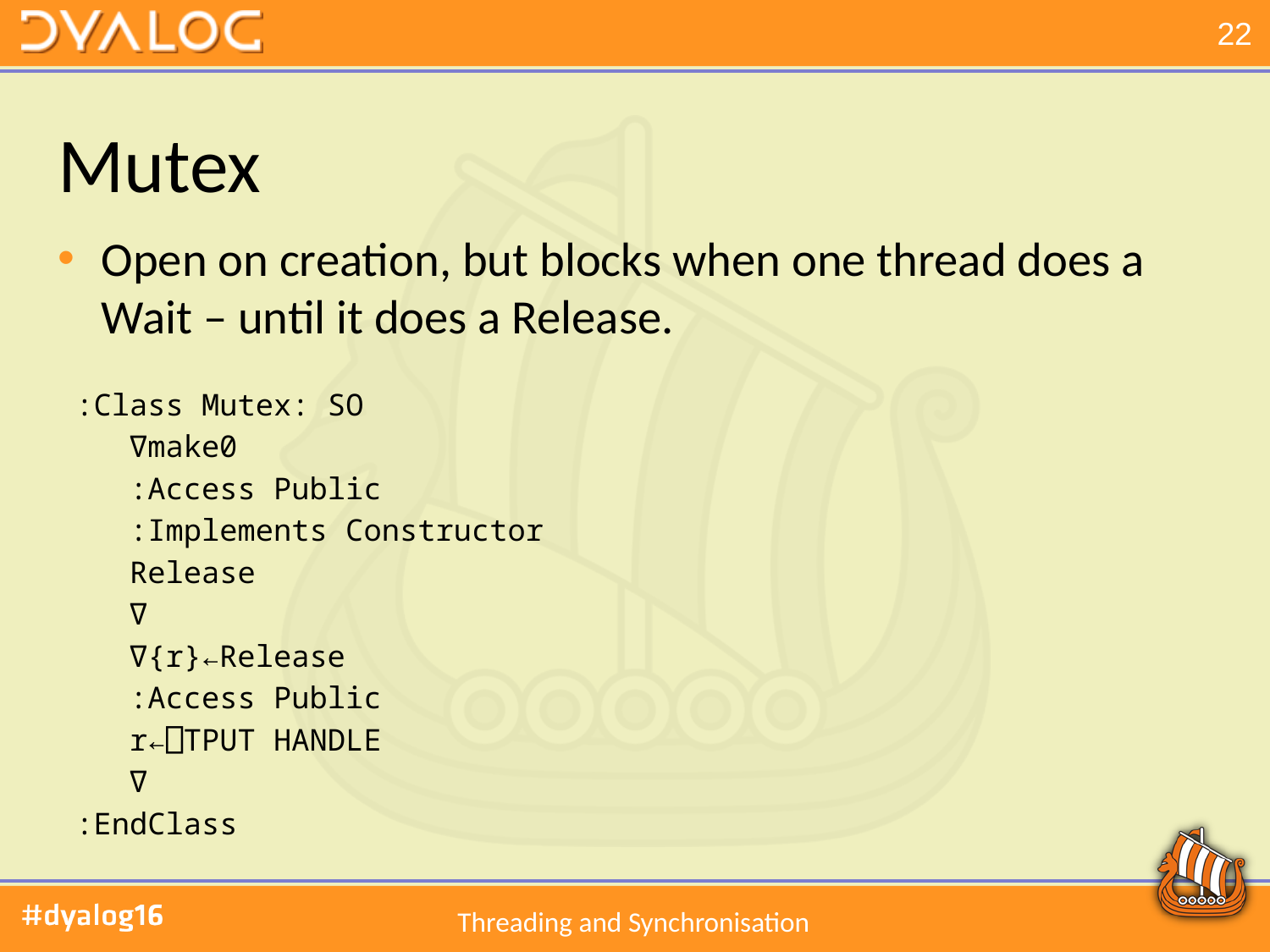

# Mutex
Open on creation, but blocks when one thread does a Wait – until it does a Release.
 :Class Mutex: SO
    ∇make0
    :Access Public
    :Implements Constructor
    Release
    ∇
    ∇{r}←Release
    :Access Public
    r←⎕TPUT HANDLE
    ∇
 :EndClass
Threading and Synchronisation